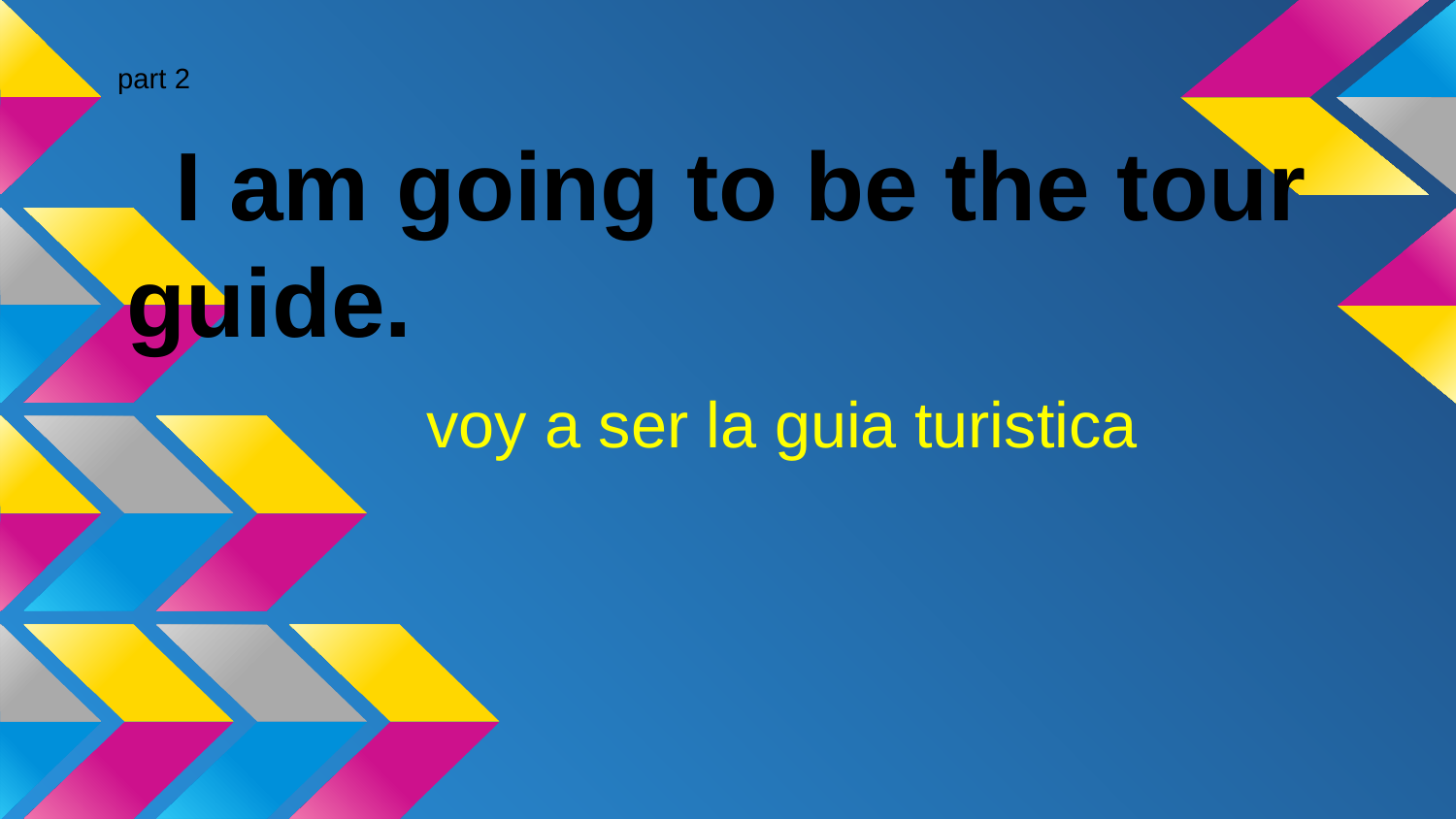

part 2

# I am going to be the tour guide.
voy a ser la guia turistica